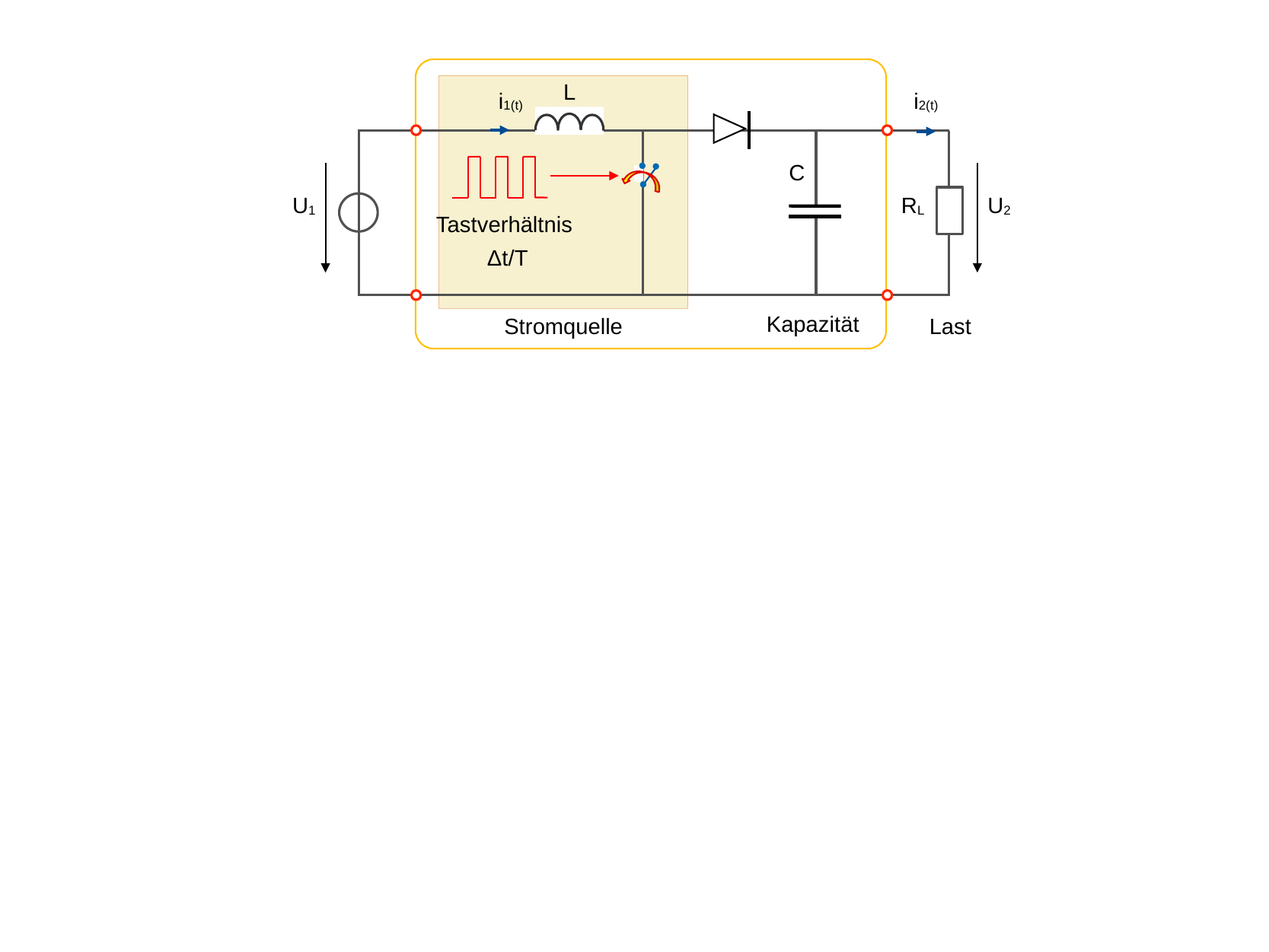

L

i1(t)
i2(t)

C

RL
U2
U1

Tastverhältnis
Δt/T

Kapazität
Stromquelle
Last